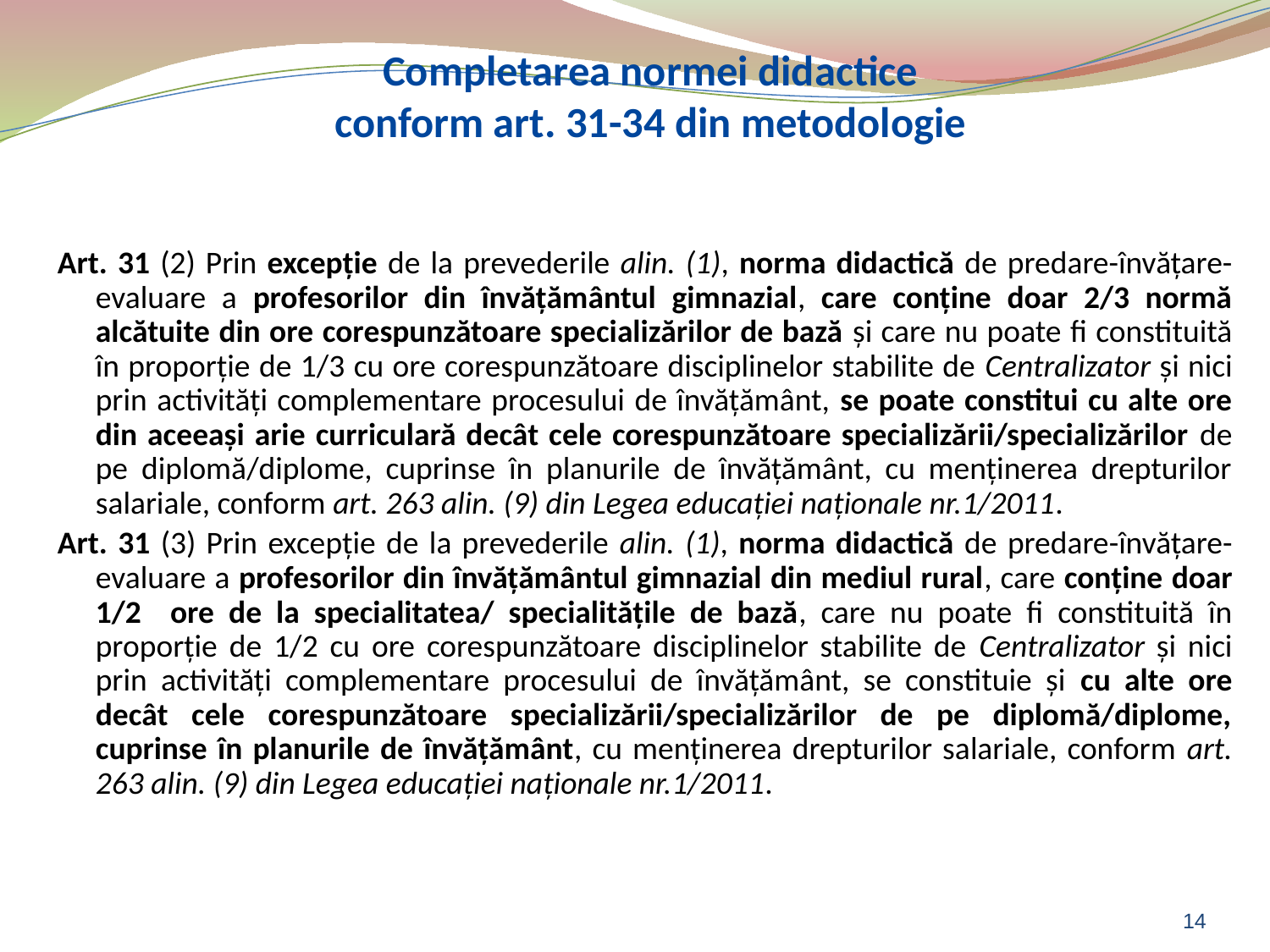

# Completarea normei didactice conform art. 31-34 din metodologie

Art. 31 (2) Prin excepţie de la prevederile alin. (1), norma didactică de predare-învăţare-evaluare a profesorilor din învăţământul gimnazial, care conţine doar 2/3 normă alcătuite din ore corespunzătoare specializărilor de bază şi care nu poate fi constituită în proporţie de 1/3 cu ore corespunzătoare disciplinelor stabilite de Centralizator şi nici prin activităţi complementare procesului de învăţământ, se poate constitui cu alte ore din aceeaşi arie curriculară decât cele corespunzătoare specializării/specializărilor de pe diplomă/diplome, cuprinse în planurile de învăţământ, cu menţinerea drepturilor salariale, conform art. 263 alin. (9) din Legea educaţiei naţionale nr.1/2011.
Art. 31 (3) Prin excepţie de la prevederile alin. (1), norma didactică de predare-învăţare-evaluare a profesorilor din învăţământul gimnazial din mediul rural, care conţine doar 1/2  ore de la specialitatea/ specialităţile de bază, care nu poate fi constituită în proporţie de 1/2 cu ore corespunzătoare disciplinelor stabilite de Centralizator şi nici prin activităţi complementare procesului de învăţământ, se constituie şi cu alte ore decât cele corespunzătoare specializării/specializărilor de pe diplomă/diplome, cuprinse în planurile de învăţământ, cu menţinerea drepturilor salariale, conform art. 263 alin. (9) din Legea educaţiei naţionale nr.1/2011.

14